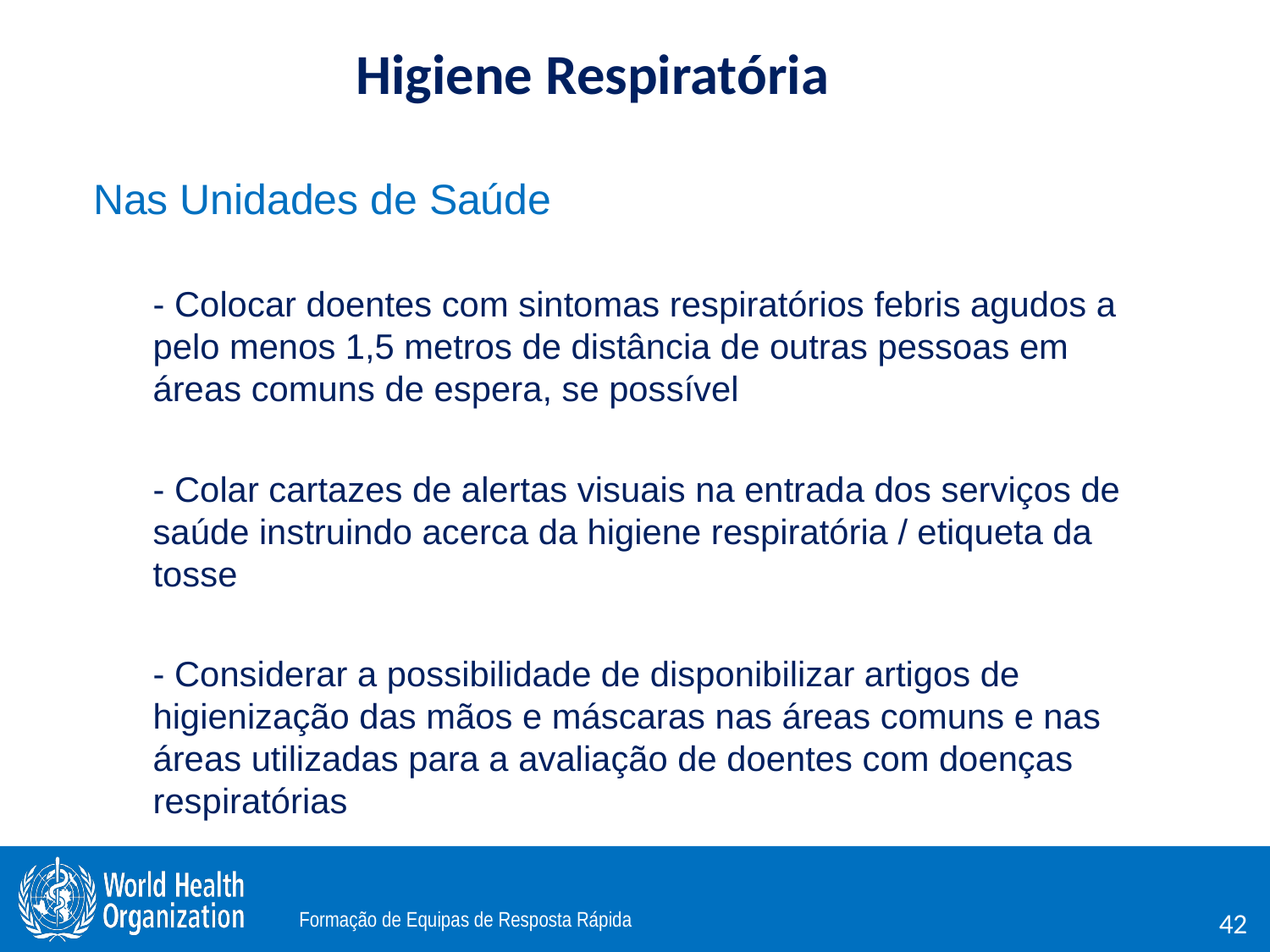

Higiene Respiratória
Nas Unidades de Saúde

- Colocar doentes com sintomas respiratórios febris agudos a pelo menos 1,5 metros de distância de outras pessoas em áreas comuns de espera, se possível

- Colar cartazes de alertas visuais na entrada dos serviços de saúde instruindo acerca da higiene respiratória / etiqueta da tosse

- Considerar a possibilidade de disponibilizar artigos de higienização das mãos e máscaras nas áreas comuns e nas áreas utilizadas para a avaliação de doentes com doenças respiratórias